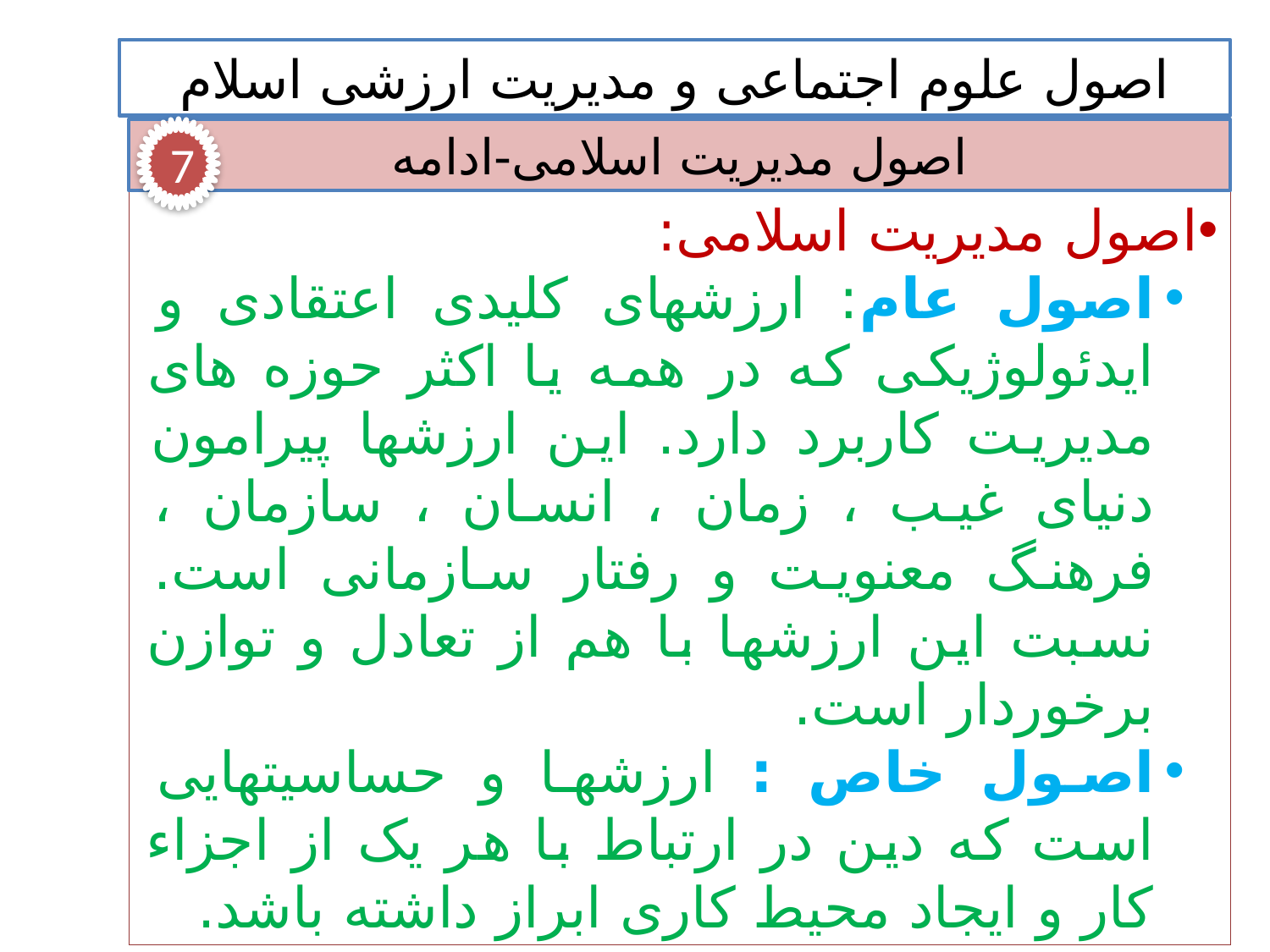

اصول علوم اجتماعی و مدیریت ارزشی اسلام
اصول مدیریت اسلامی-ادامه
7
اصول مدیریت اسلامی:
اصول عام: ارزشهای کلیدی اعتقادی و ایدئولوژیکی که در همه یا اکثر حوزه های مدیریت کاربرد دارد. این ارزشها پیرامون دنیای غیب ، زمان ، انسان ، سازمان ، فرهنگ معنویت و رفتار سازمانی است. نسبت این ارزشها با هم از تعادل و توازن برخوردار است.
اصول خاص : ارزشها و حساسیتهایی است که دین در ارتباط با هر یک از اجزاء کار و ایجاد محیط کاری ابراز داشته باشد.